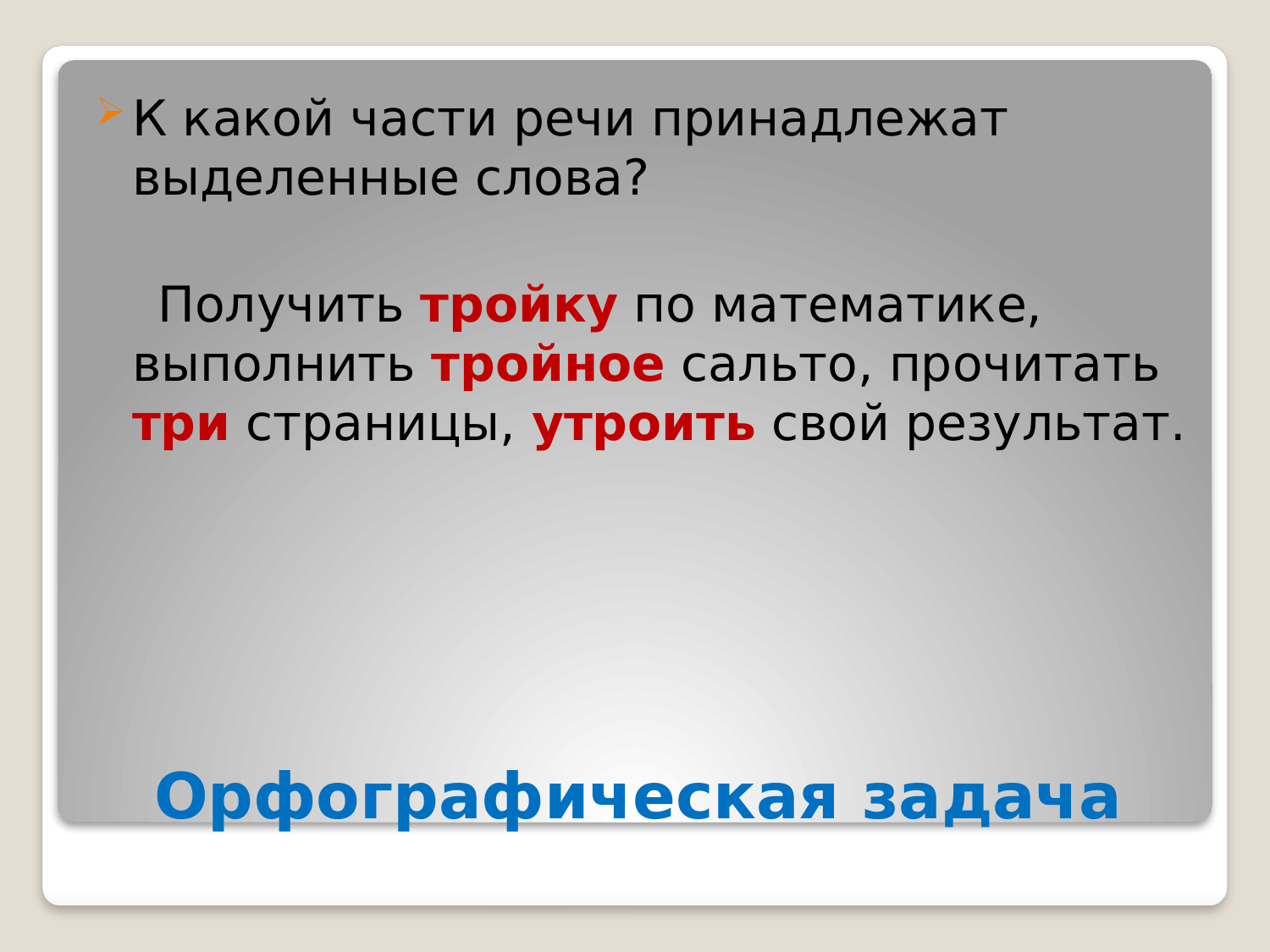

К какой части речи принадлежат выделенные слова?

    Получить тройку по математике, выполнить тройное сальто, прочитать три страницы, утроить свой результат.
# Орфографическая задача